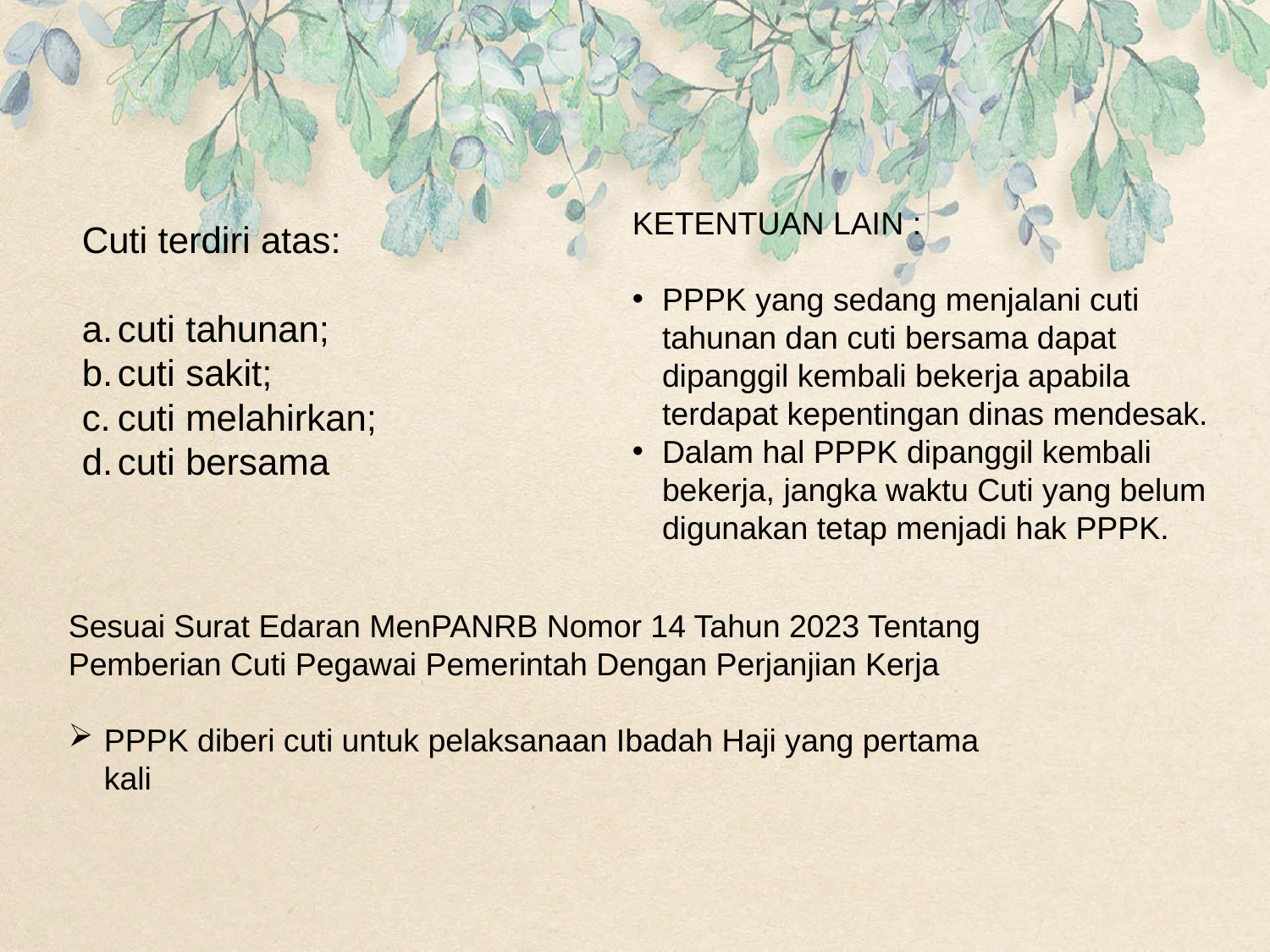

KETENTUAN LAIN :

PPPK yang sedang menjalani cuti tahunan dan cuti bersama dapat dipanggil kembali bekerja apabila terdapat kepentingan dinas mendesak.
Dalam hal PPPK dipanggil kembali bekerja, jangka waktu Cuti yang belum digunakan tetap menjadi hak PPPK.
Cuti terdiri atas:

cuti tahunan;
cuti sakit;
cuti melahirkan;
cuti bersama
Sesuai Surat Edaran MenPANRB Nomor 14 Tahun 2023 Tentang Pemberian Cuti Pegawai Pemerintah Dengan Perjanjian Kerja

PPPK diberi cuti untuk pelaksanaan Ibadah Haji yang pertama kali